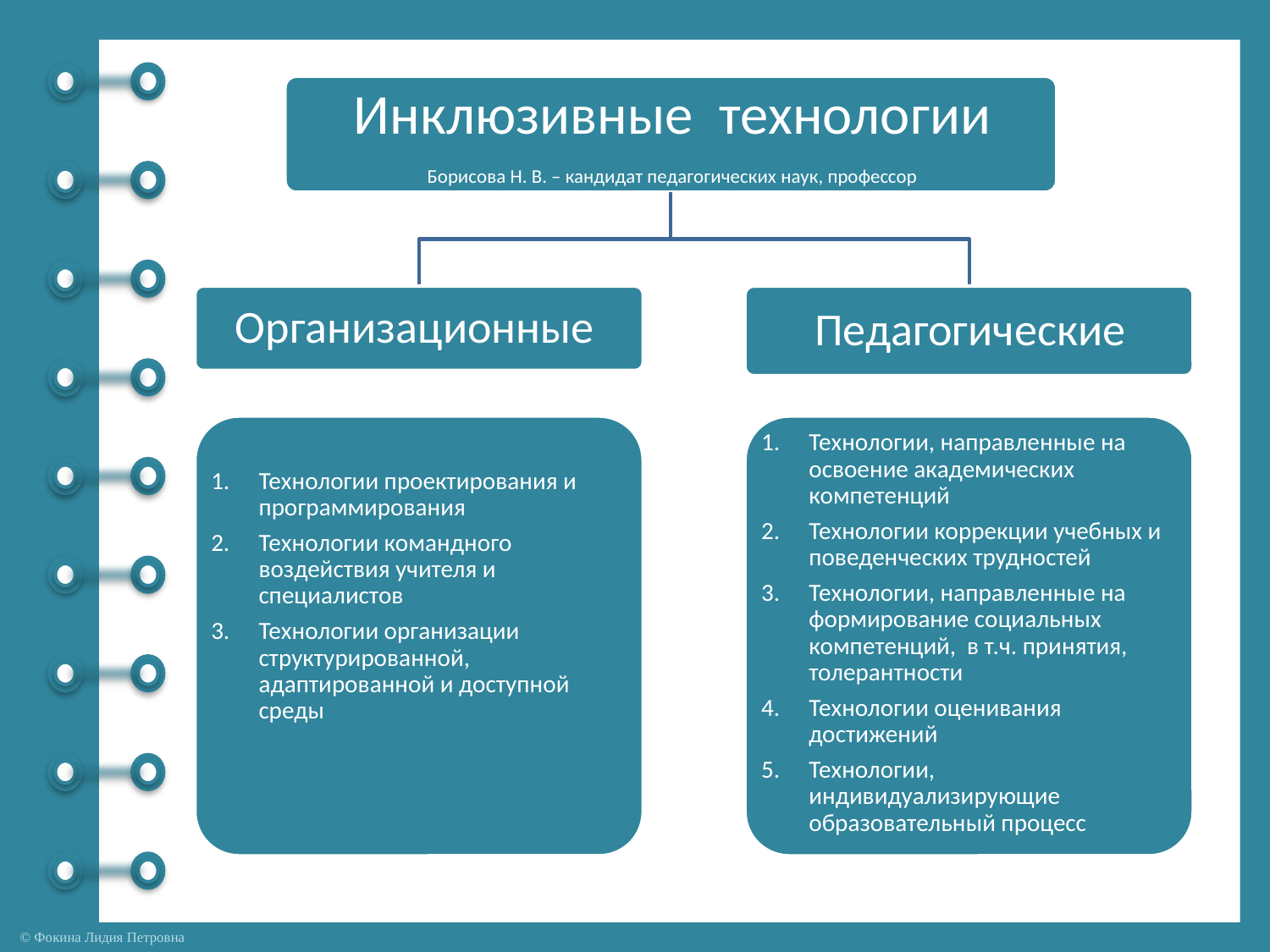

Инклюзивные  технологии
Борисова Н. В. – кандидат педагогических наук, профессор

Организационные
Педагогические

Технологии проектирования и программирования
Технологии командного воздействия учителя и специалистов
Технологии организации структурированной, адаптированной и доступной среды

Технологии, направленные на освоение академических  компетенций
Технологии коррекции учебных и поведенческих трудностей
Технологии, направленные на формирование социальных компетенций,  в т.ч. принятия, толерантности
Технологии оценивания достижений
Технологии, индивидуализирующие образовательный процесс